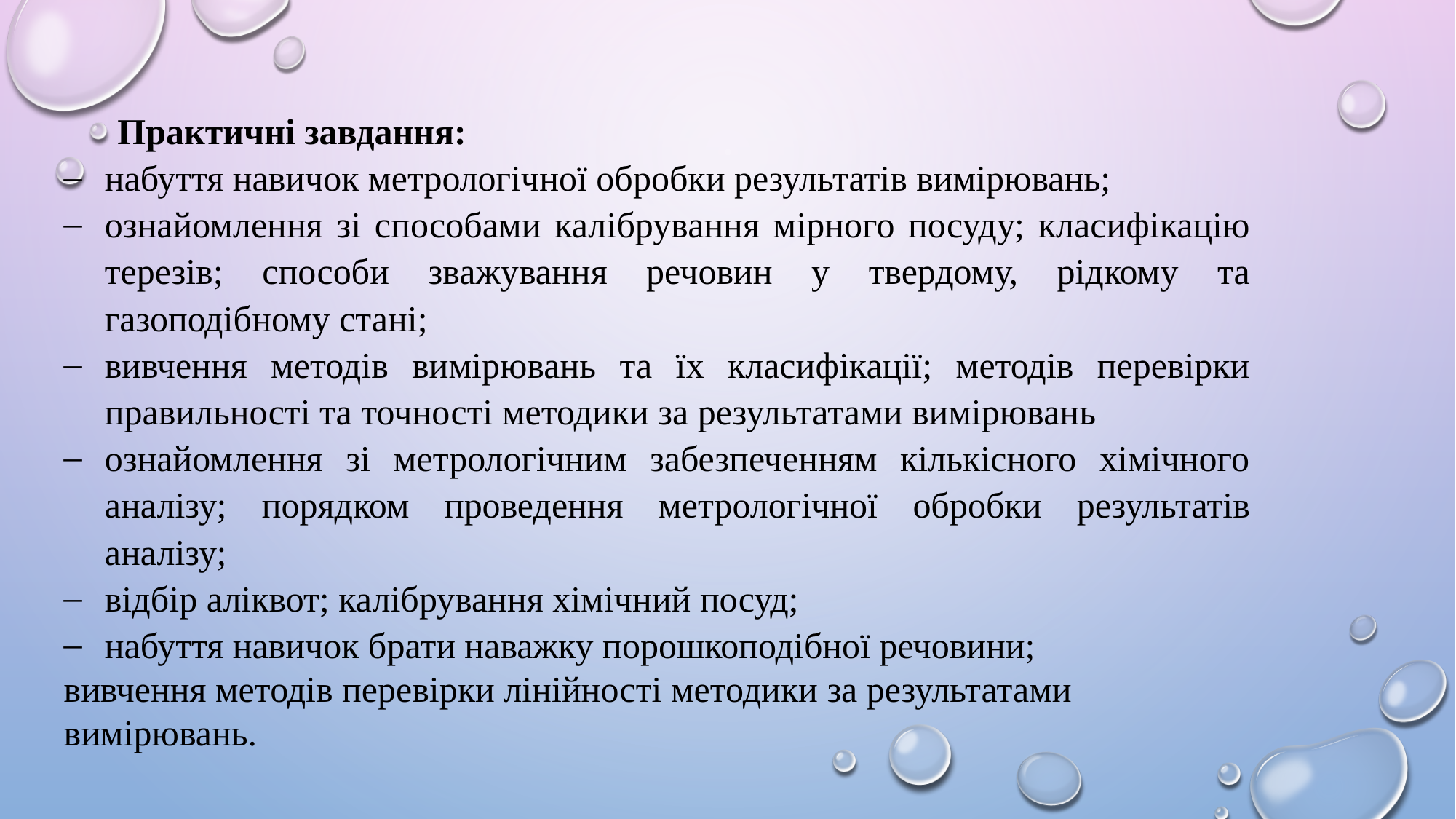

Практичні завдання:
набуття навичок метрологічної обробки результатів вимірювань;
ознайомлення зі способами калібрування мірного посуду; класифікацію терезів; способи зважування речовин у твердому, рідкому та газоподібному стані;
вивчення методів вимірювань та їх класифікації; методів перевірки правильності та точності методики за результатами вимірювань
ознайомлення зі метрологічним забезпеченням кількісного хімічного аналізу; порядком проведення метрологічної обробки результатів аналізу;
відбір аліквот; калібрування хімічний посуд;
набуття навичок брати наважку порошкоподібної речовини;
вивчення методів перевірки лінійності методики за результатами вимірювань.